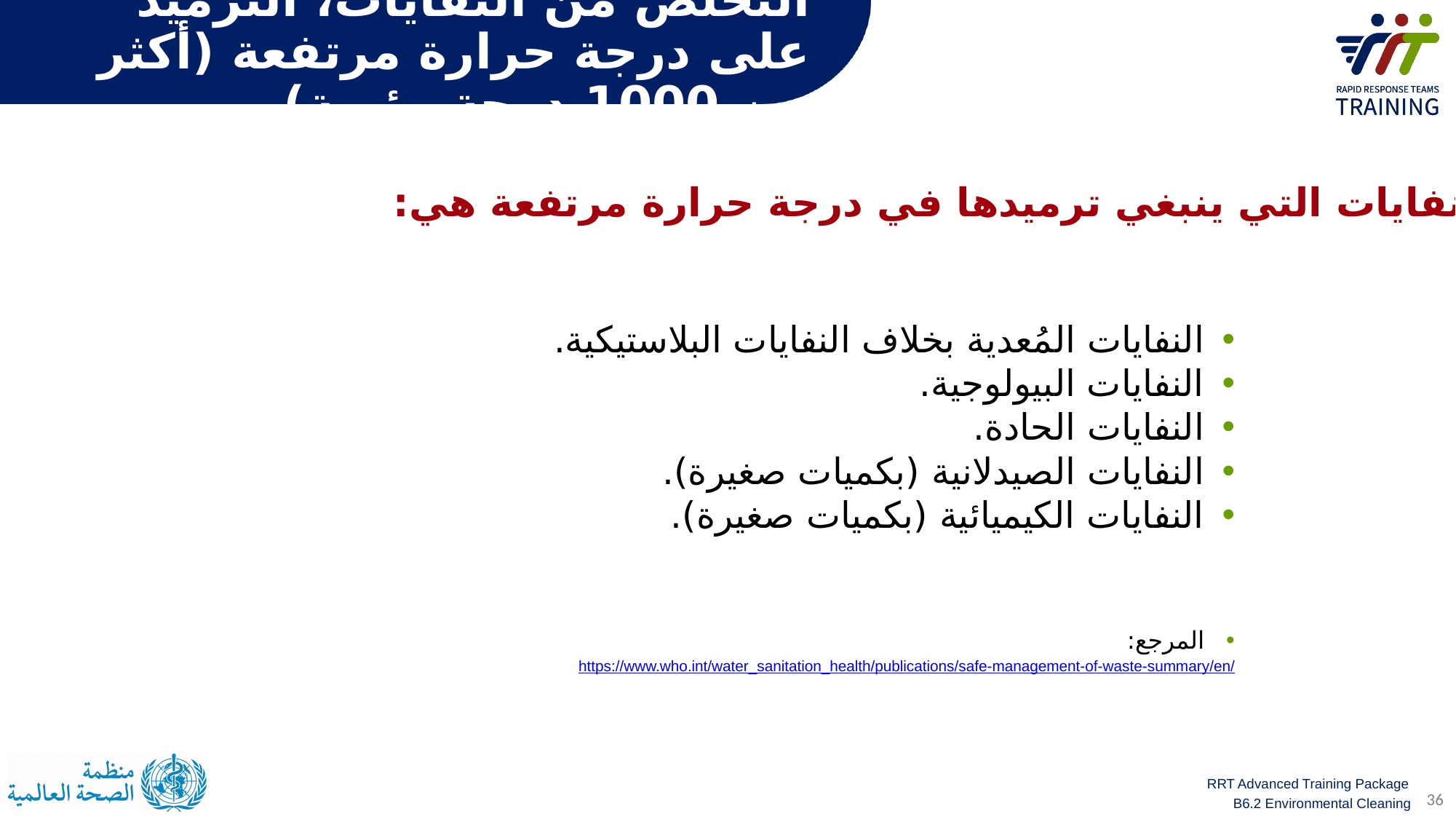

التخلص من النفايات، الترميد على درجة حرارة مرتفعة (أكثر من 1000 درجة مئوية)
النفايات التي ينبغي ترميدها في درجة حرارة مرتفعة هي:
النفايات المُعدية بخلاف النفايات البلاستيكية.
النفايات البيولوجية.
النفايات الحادة.
النفايات الصيدلانية (بكميات صغيرة).
النفايات الكيميائية (بكميات صغيرة).

المرجع:
https://www.who.int/water_sanitation_health/publications/safe-management-of-waste-summary/en/